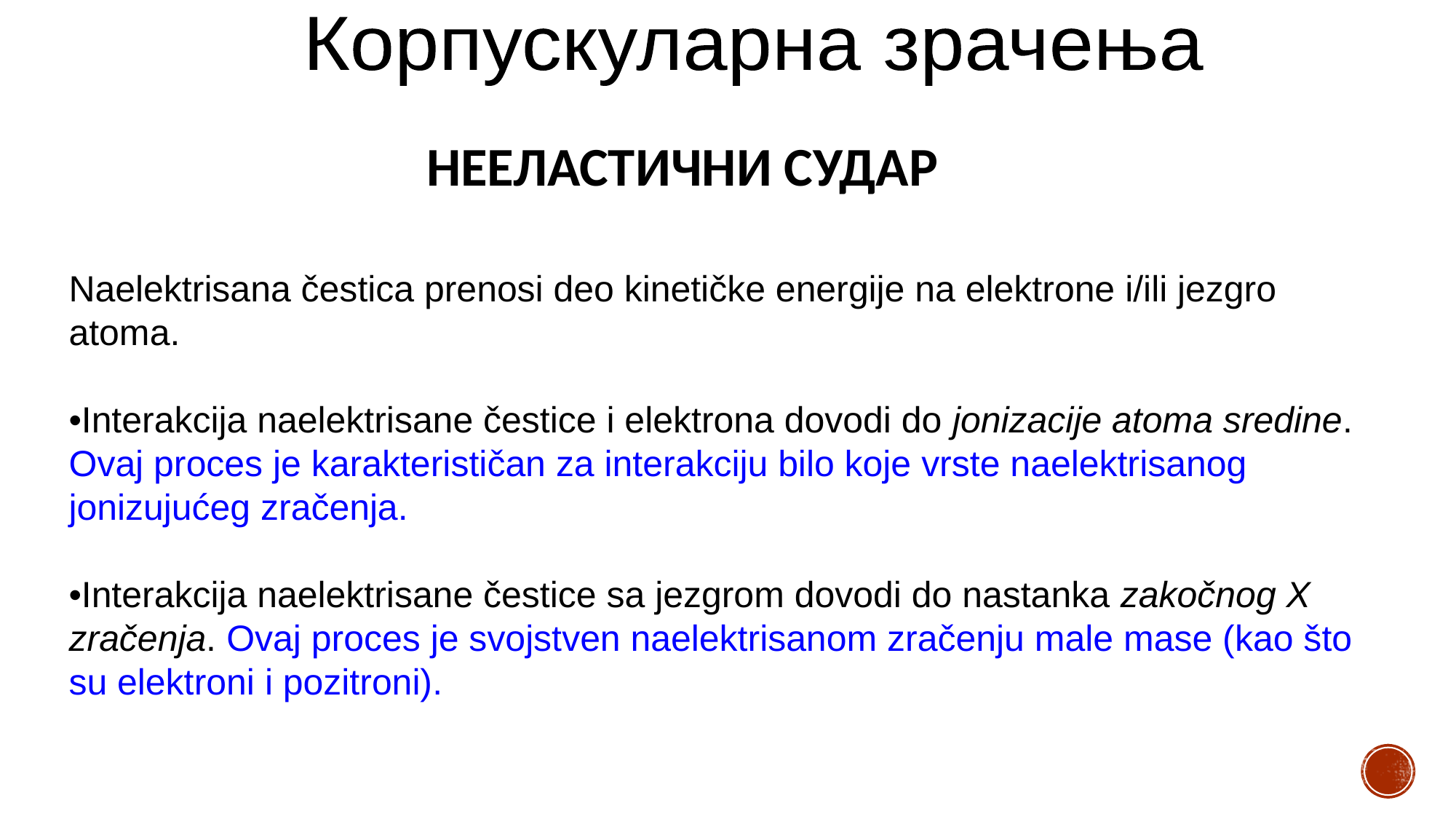

Корпускуларна зрачења
НЕЕЛАСТИЧНИ СУДАР

Naelektrisana čestica prenosi deo kinetičke energije na elektrone i/ili jezgro atoma.

•Interakcija naelektrisane čestice i elektrona dovodi do jonizacije atoma sredine. Ovaj proces je karakterističan za interakciju bilo koje vrste naelektrisanog jonizujućeg zračenja.

•Interakcija naelektrisane čestice sa jezgrom dovodi do nastanka zakočnog X zračenja. Ovaj proces je svojstven naelektrisanom zračenju male mase (kao što su elektroni i pozitroni).